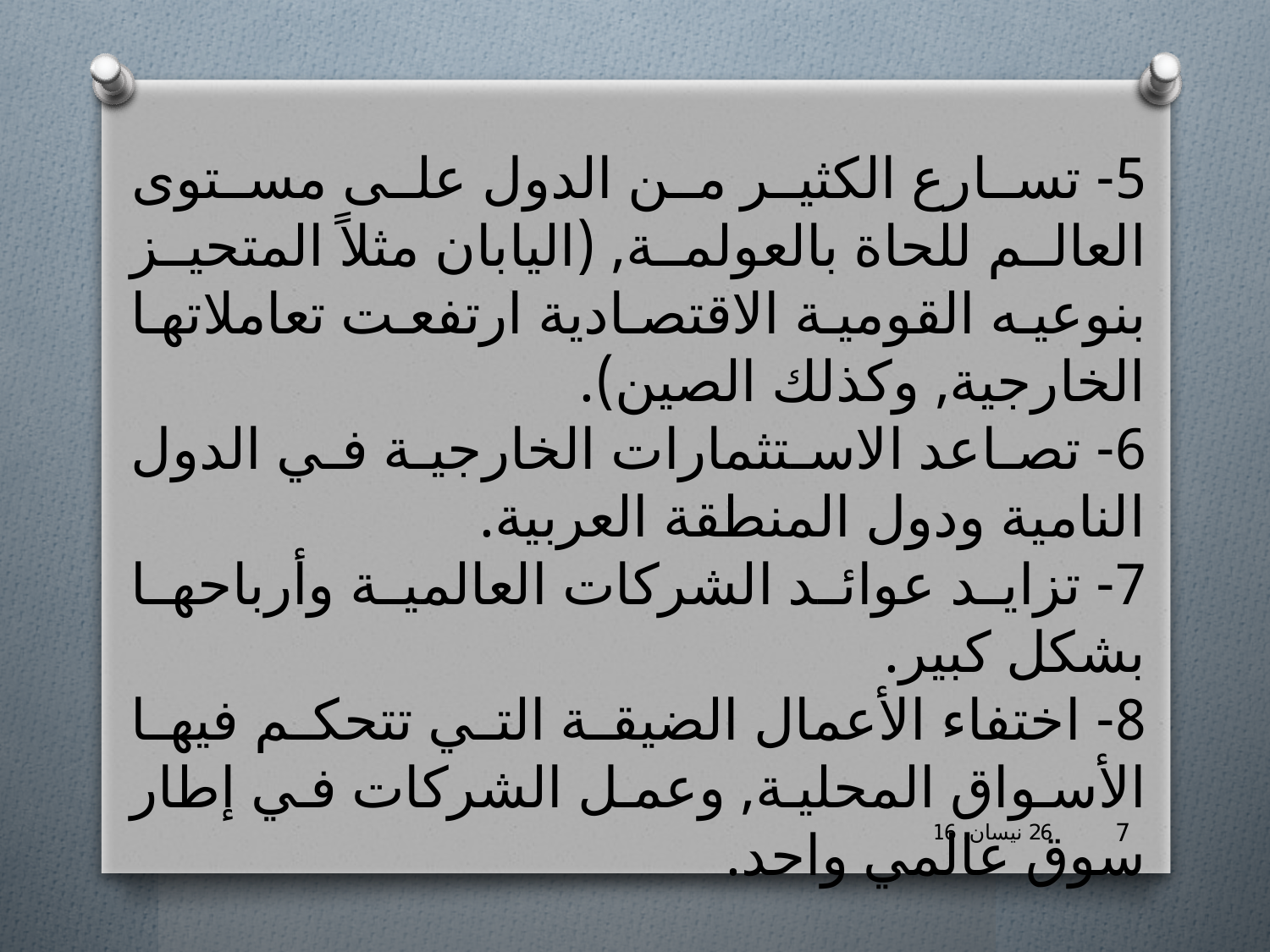

5- تسارع الكثير من الدول على مستوى العالم للحاة بالعولمة, (اليابان مثلاً المتحيز بنوعيه القومية الاقتصادية ارتفعت تعاملاتها الخارجية, وكذلك الصين).
6- تصاعد الاستثمارات الخارجية في الدول النامية ودول المنطقة العربية.
7- تزايد عوائد الشركات العالمية وأرباحها بشكل كبير.
8- اختفاء الأعمال الضيقة التي تتحكم فيها الأسواق المحلية, وعمل الشركات في إطار سوق عالمي واحد.

26 نيسان، 16
7